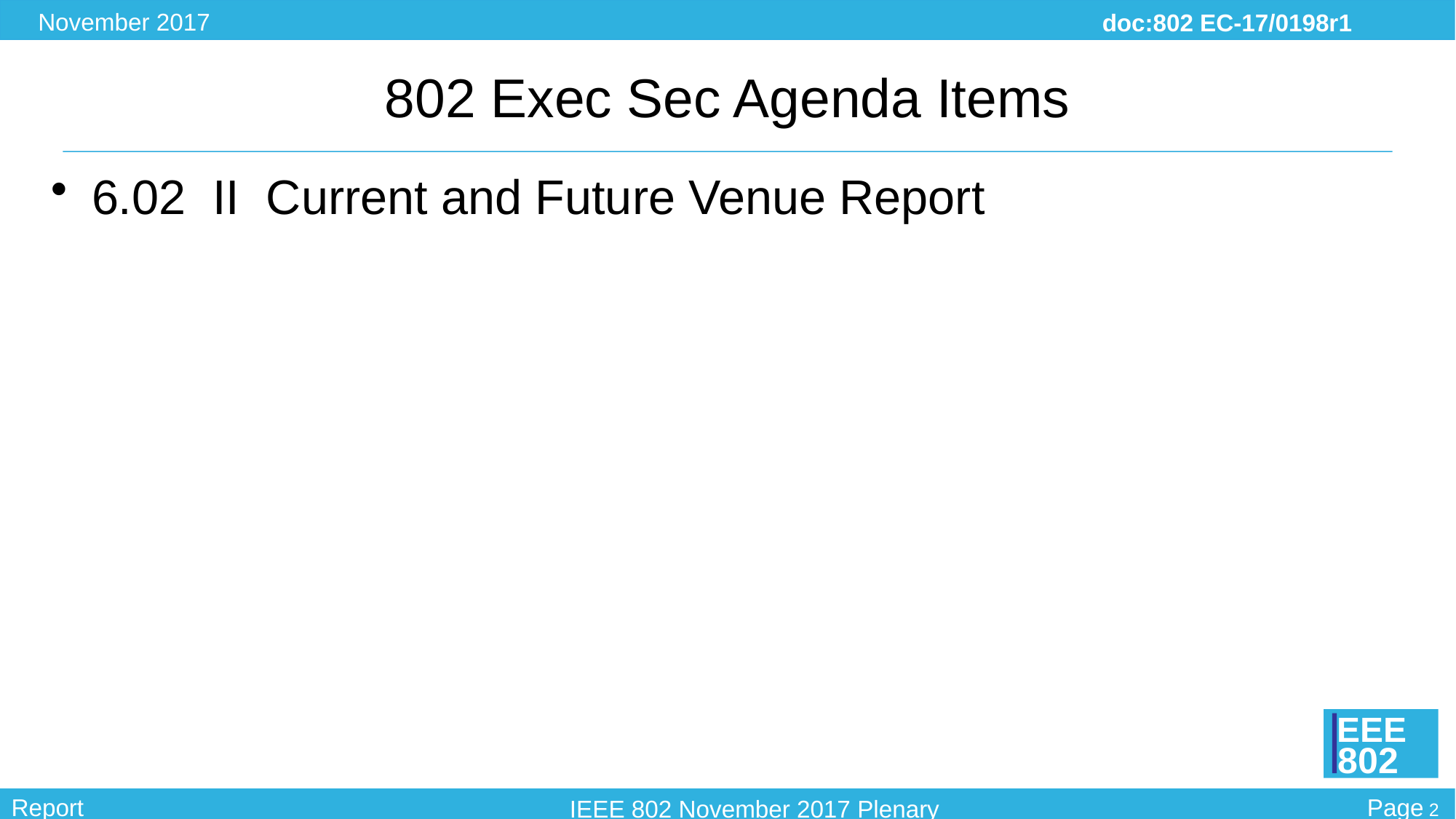

# 802 Exec Sec Agenda Items
6.02  II  Current and Future Venue Report